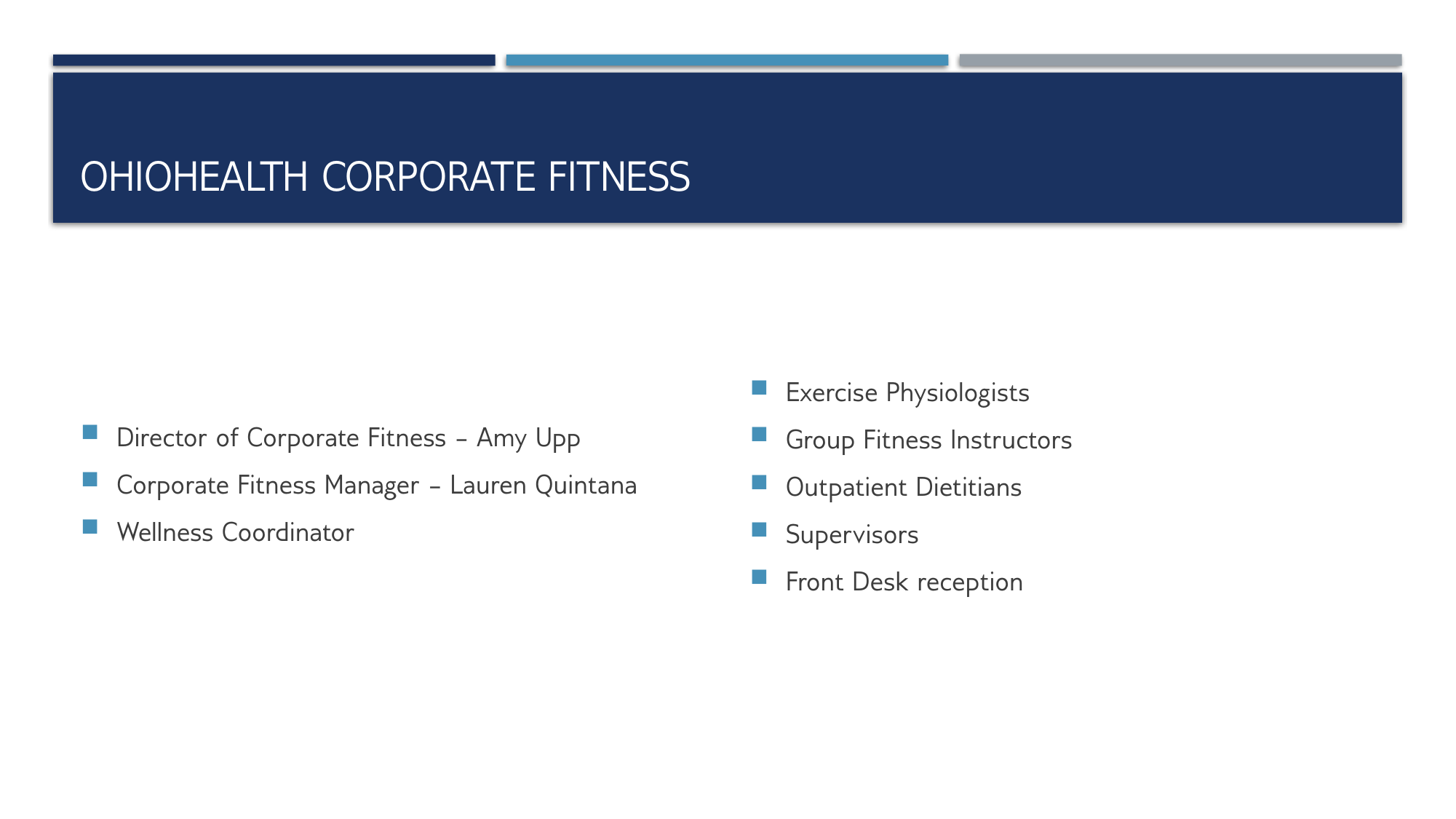

# Ohiohealth corporate fitness
Director of Corporate Fitness – Amy Upp
Corporate Fitness Manager – Lauren Quintana
Wellness Coordinator
Exercise Physiologists
Group Fitness Instructors
Outpatient Dietitians
Supervisors
Front Desk reception